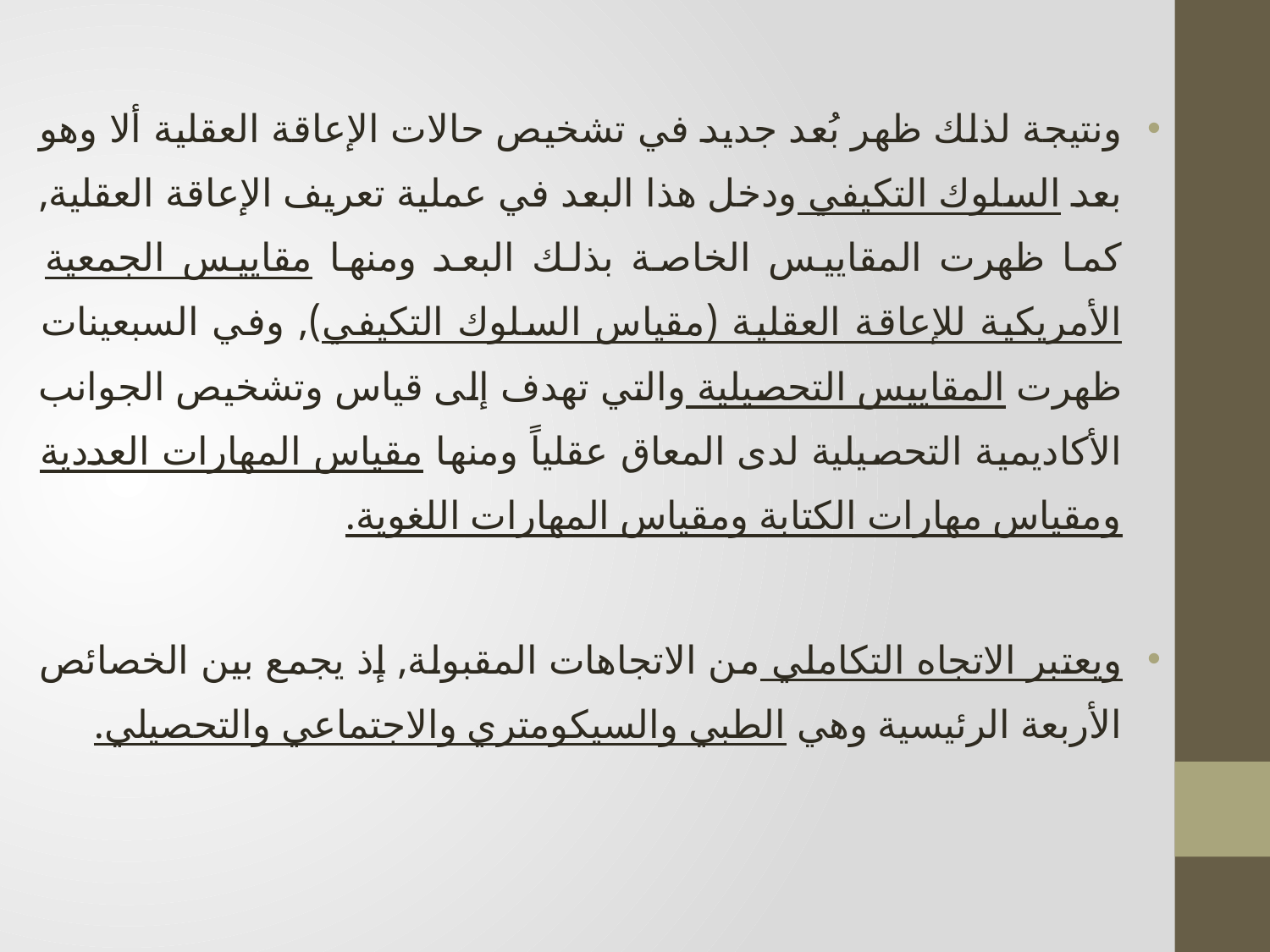

ونتيجة لذلك ظهر بُعد جديد في تشخيص حالات الإعاقة العقلية ألا وهو بعد السلوك التكيفي ودخل هذا البعد في عملية تعريف الإعاقة العقلية, كما ظهرت المقاييس الخاصة بذلك البعد ومنها مقاييس الجمعية الأمريكية للإعاقة العقلية (مقياس السلوك التكيفي), وفي السبعينات ظهرت المقاييس التحصيلية والتي تهدف إلى قياس وتشخيص الجوانب الأكاديمية التحصيلية لدى المعاق عقلياً ومنها مقياس المهارات العددية ومقياس مهارات الكتابة ومقياس المهارات اللغوية.

ويعتبر الاتجاه التكاملي من الاتجاهات المقبولة, إذ يجمع بين الخصائص الأربعة الرئيسية وهي الطبي والسيكومتري والاجتماعي والتحصيلي.